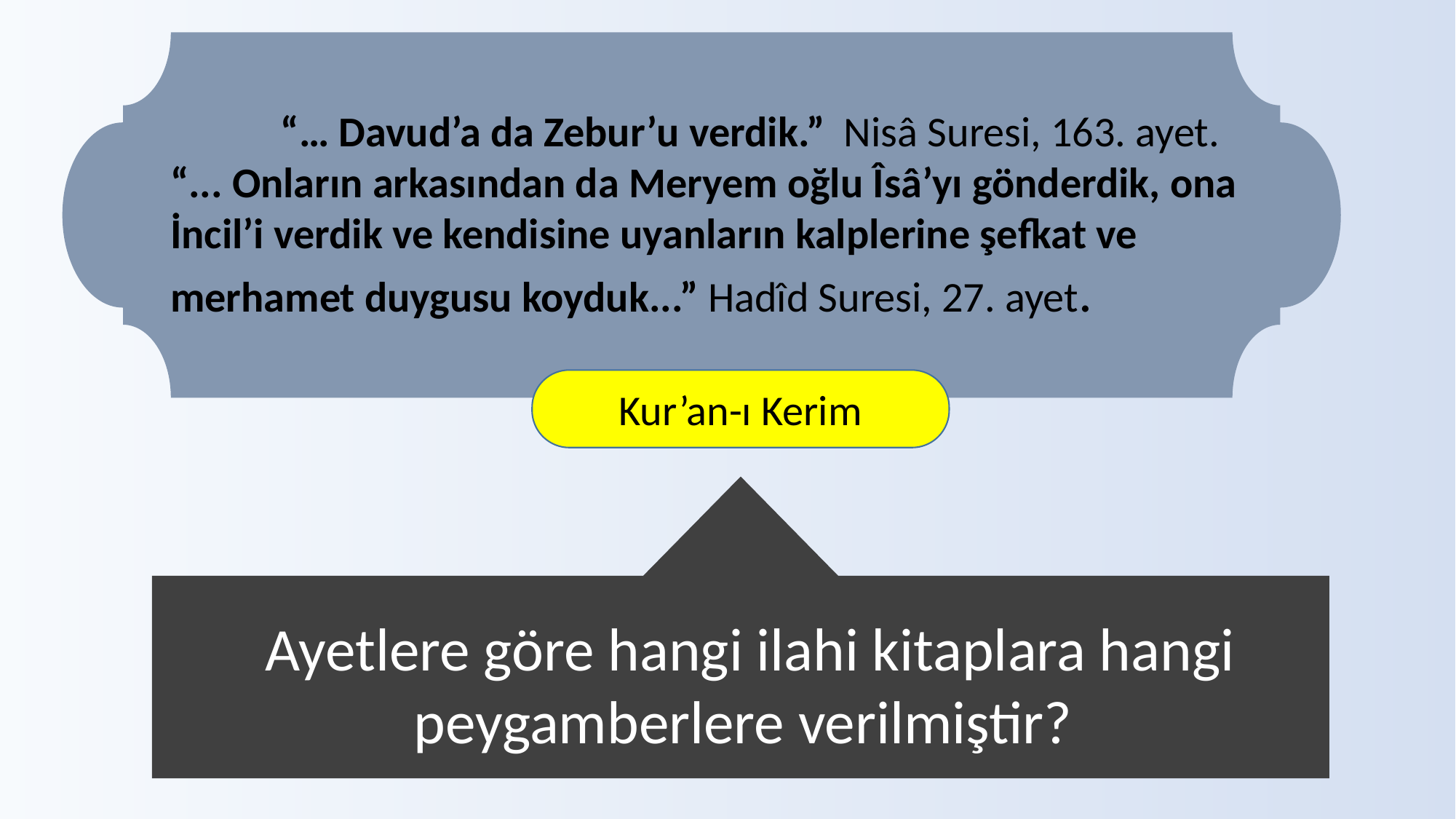

“… Davud’a da Zebur’u verdik.”  Nisâ Suresi, 163. ayet.
“... Onların arkasından da Meryem oğlu Îsâ’yı gönderdik, ona İncil’i verdik ve kendisine uyanların kalplerine şefkat ve merhamet duygusu koyduk...” Hadîd Suresi, 27. ayet.
Kur’an-ı Kerim

Ayetlere göre hangi ilahi kitaplara hangi peygamberlere verilmiştir?